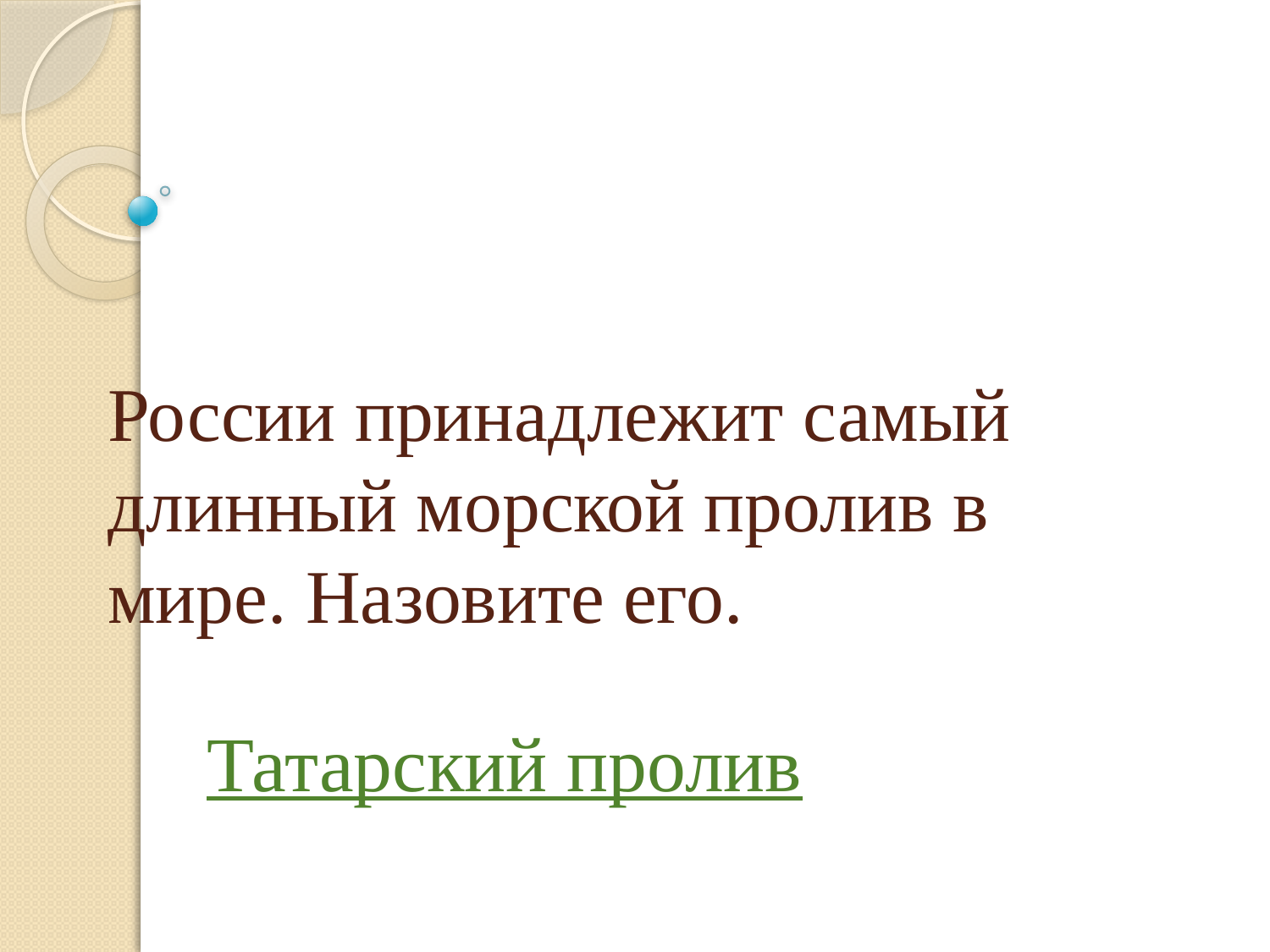

# России принадлежит самый длинный морской пролив в мире. Назовите его.
Татарский пролив